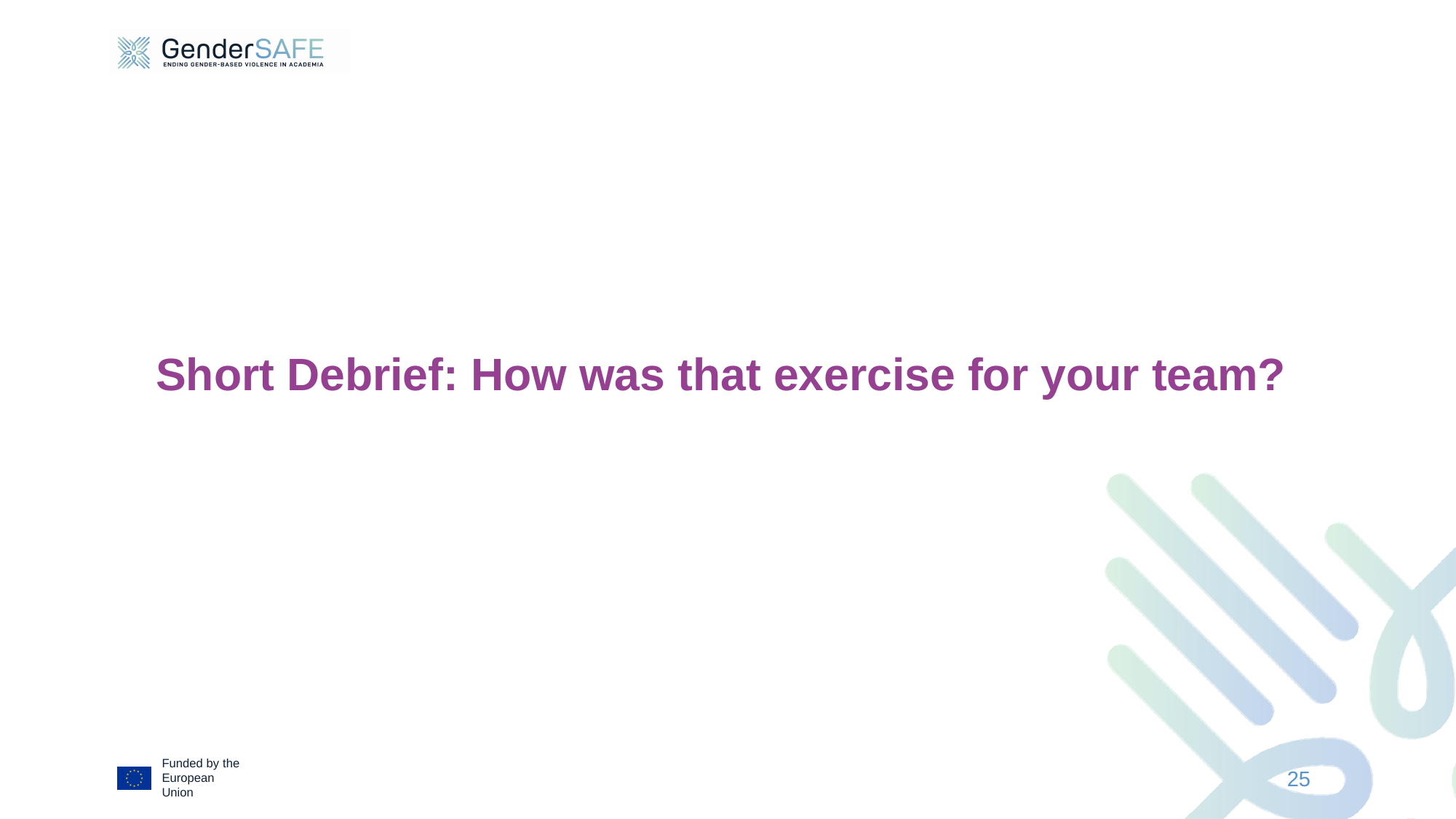

Short Debrief: How was that exercise for your team?

25